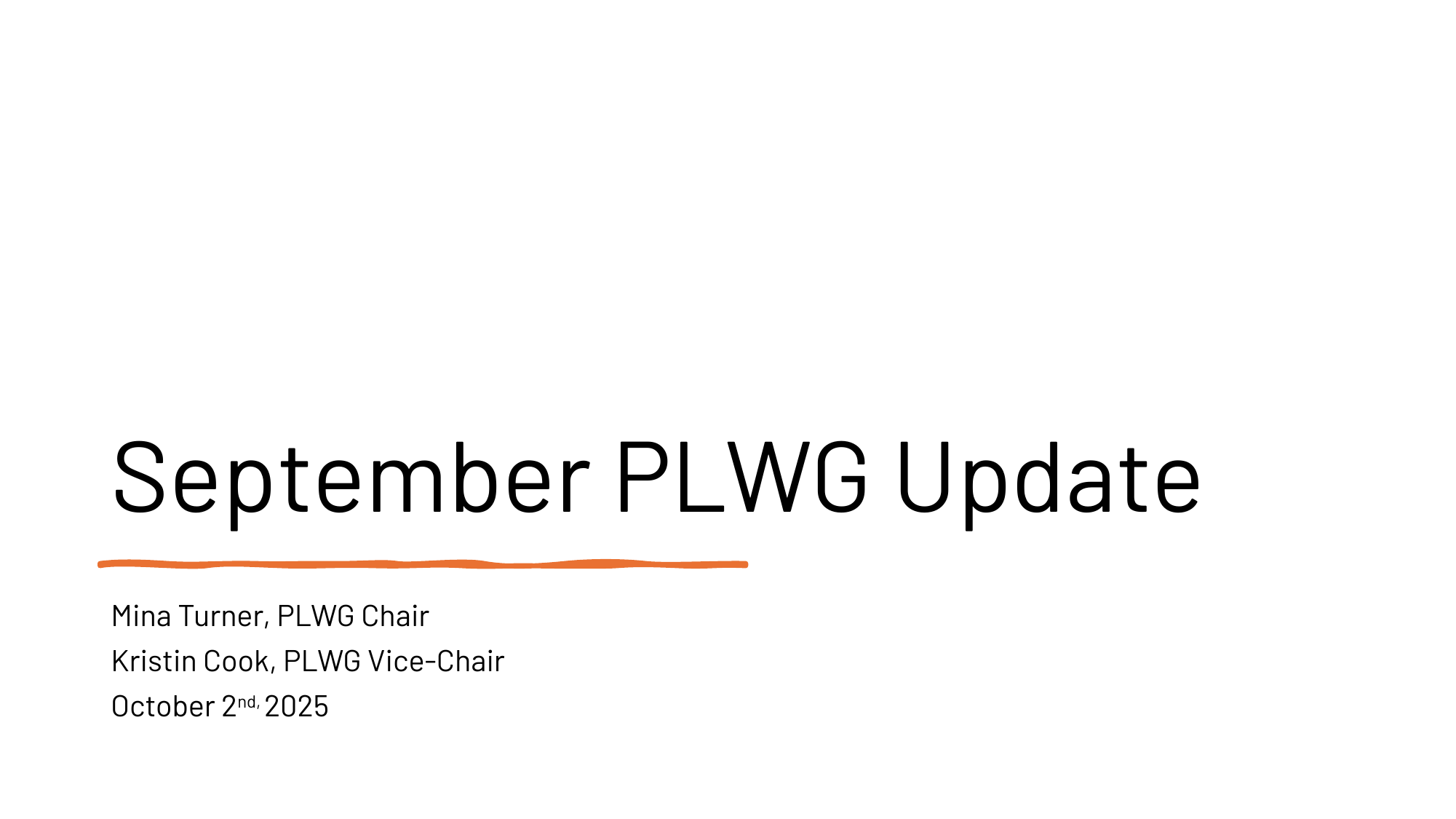

# September PLWG Update

Mina Turner, PLWG Chair
Kristin Cook, PLWG Vice-Chair
October 2nd, 2025